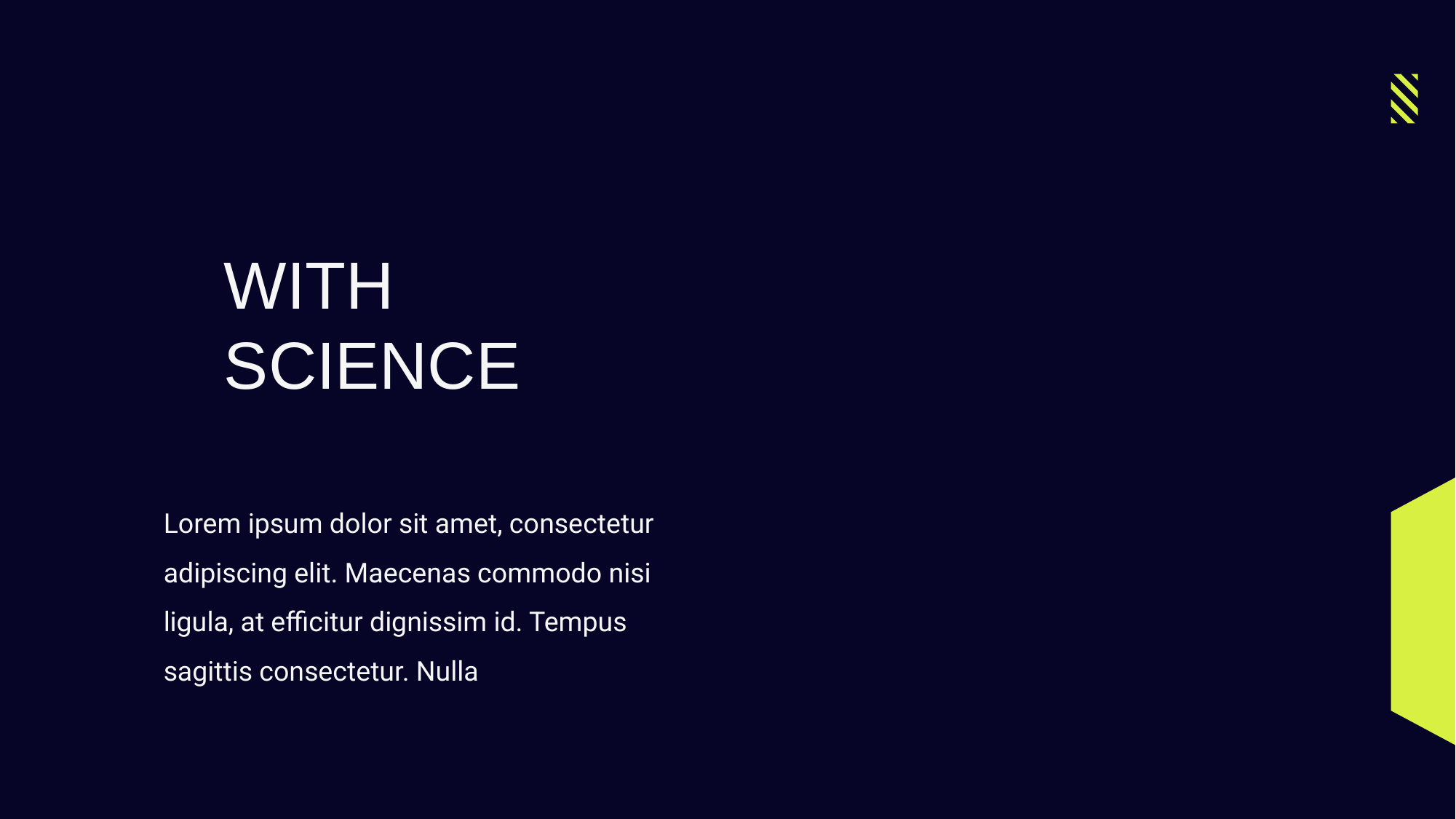

WITH
SCIENCE

Lorem ipsum dolor sit amet, consectetur adipiscing elit. Maecenas commodo nisi ligula, at efficitur dignissim id. Tempus sagittis consectetur. Nulla